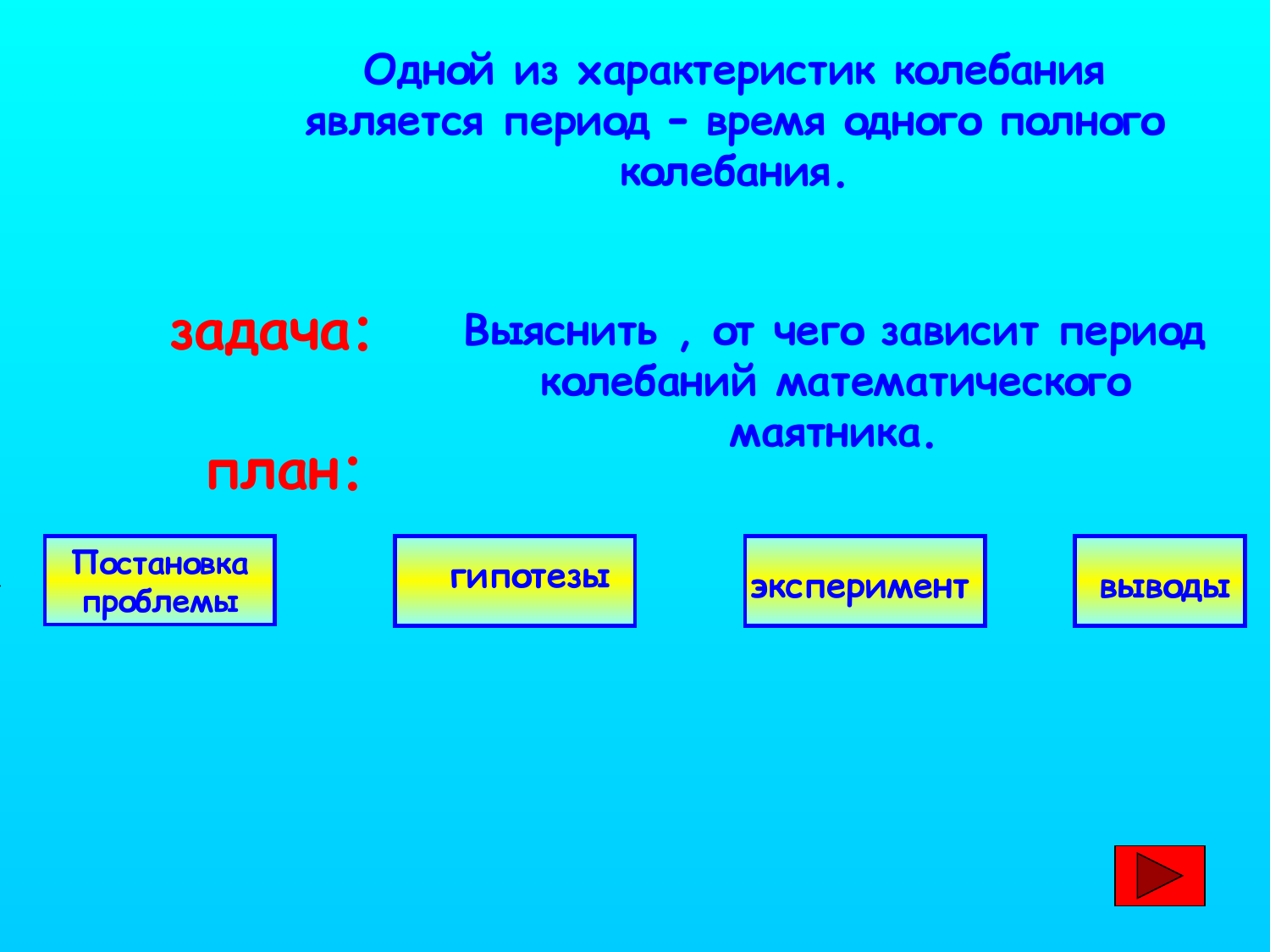

Одной из характеристик колебания является период – время одного полного колебания.
задача:
Выяснить , от чего зависит период колебаний математического маятника.
план:
Постановка проблемы

гипотезы

эксперимент
выводы